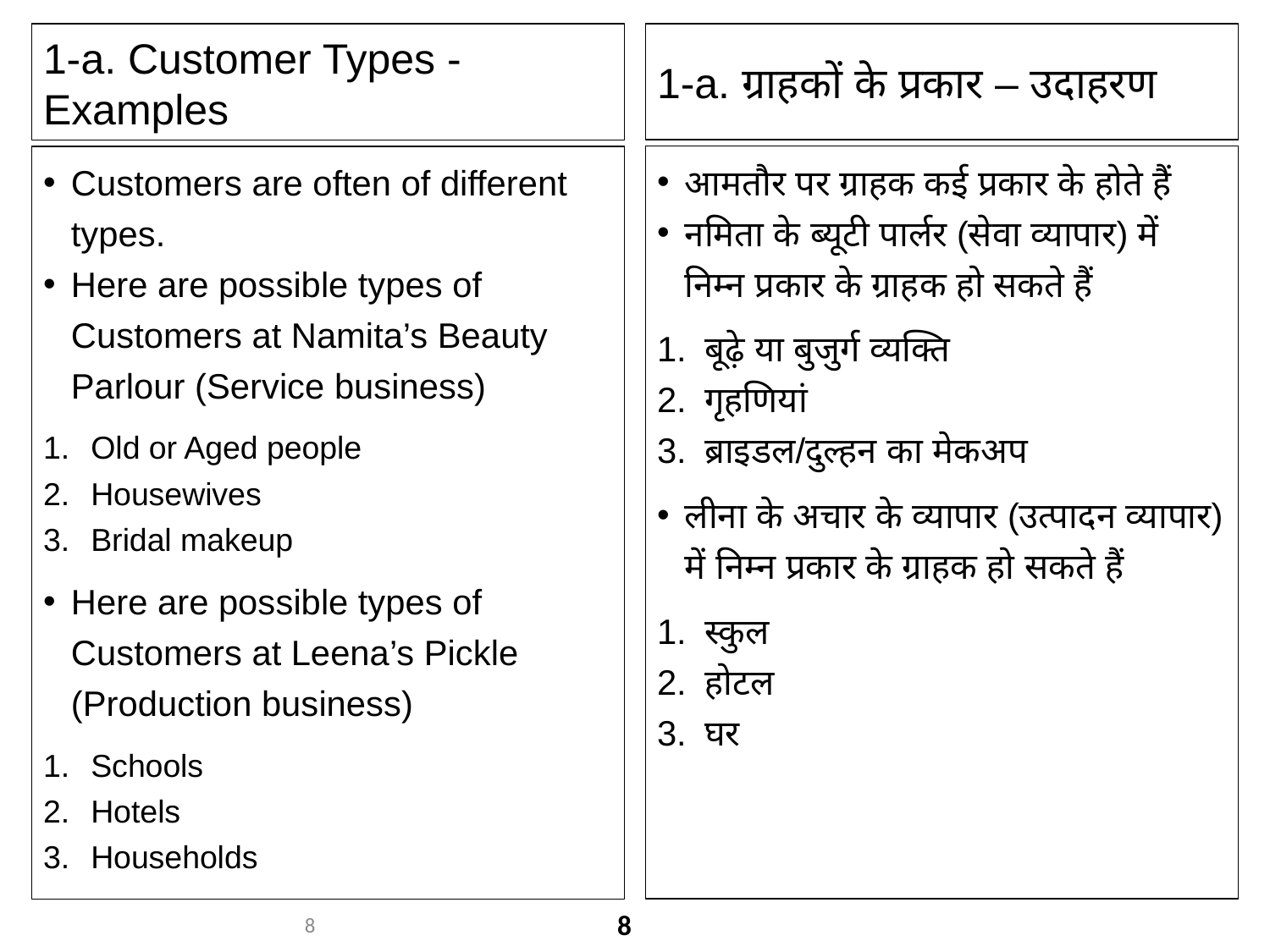

1-a. ग्राहकों के प्रकार – उदाहरण
1-a. Customer Types - Examples
आमतौर पर ग्राहक कई प्रकार के होते हैं
नमिता के ब्यूटी पार्लर (सेवा व्यापार) में निम्न प्रकार के ग्राहक हो सकते हैं
बूढ़े या बुजुर्ग व्यक्ति‍
गृहणि‍यां
ब्राइडल/दुल्हन का मेकअप
लीना के अचार के व्यापार (उत्पादन व्यापार) में निम्न प्रकार के ग्राहक हो सकते हैं
स्कुल
होटल
घर
Customers are often of different types.
Here are possible types of Customers at Namita’s Beauty Parlour (Service business)
Old or Aged people
Housewives
Bridal makeup
Here are possible types of Customers at Leena’s Pickle (Production business)
Schools
Hotels
Households

8
8